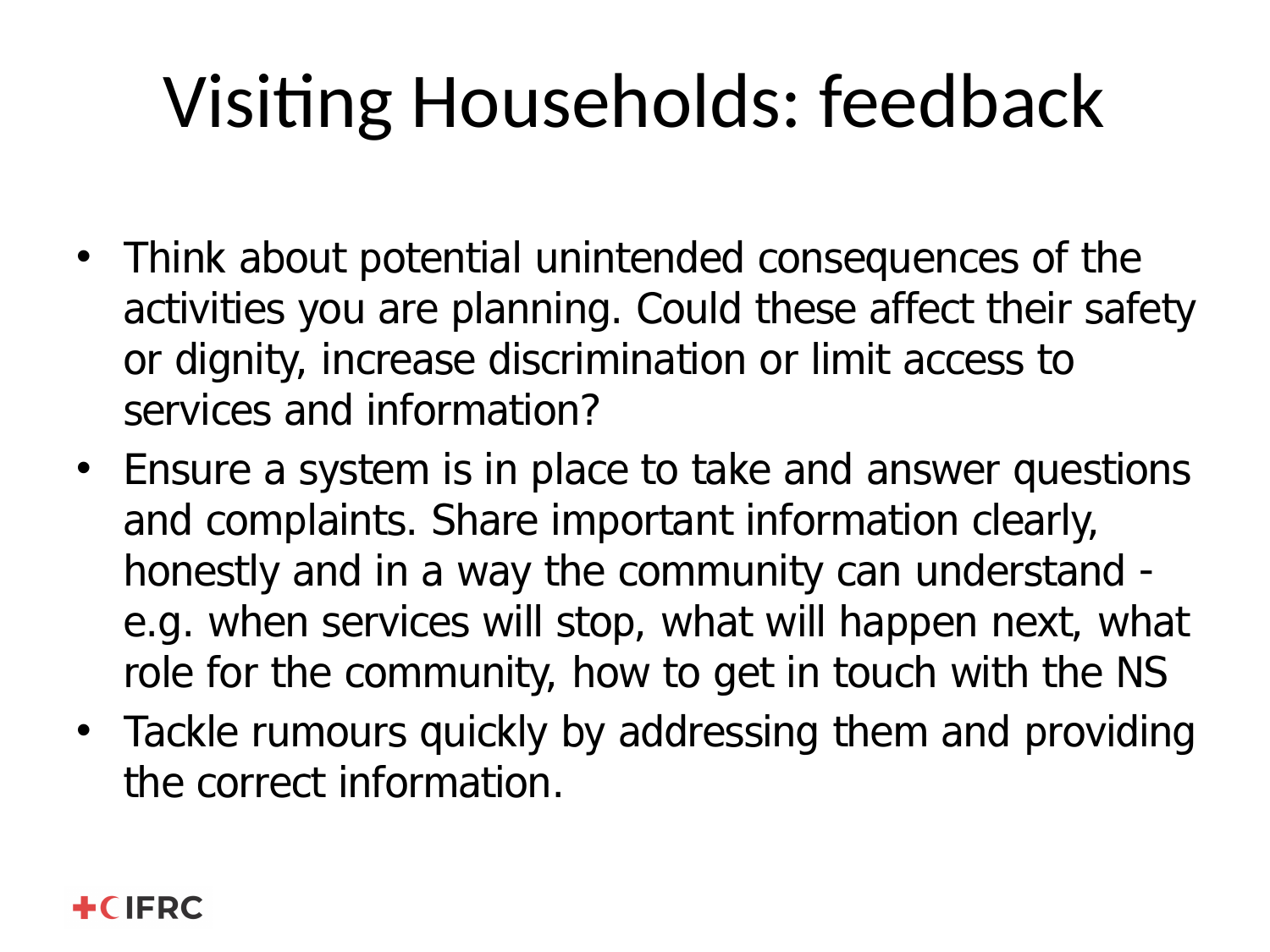

# Visiting Households: feedback
Think about potential unintended consequences of the activities you are planning. Could these affect their safety or dignity, increase discrimination or limit access to services and information?
Ensure a system is in place to take and answer questions and complaints. Share important information clearly, honestly and in a way the community can understand - e.g. when services will stop, what will happen next, what role for the community, how to get in touch with the NS
Tackle rumours quickly by addressing them and providing the correct information.